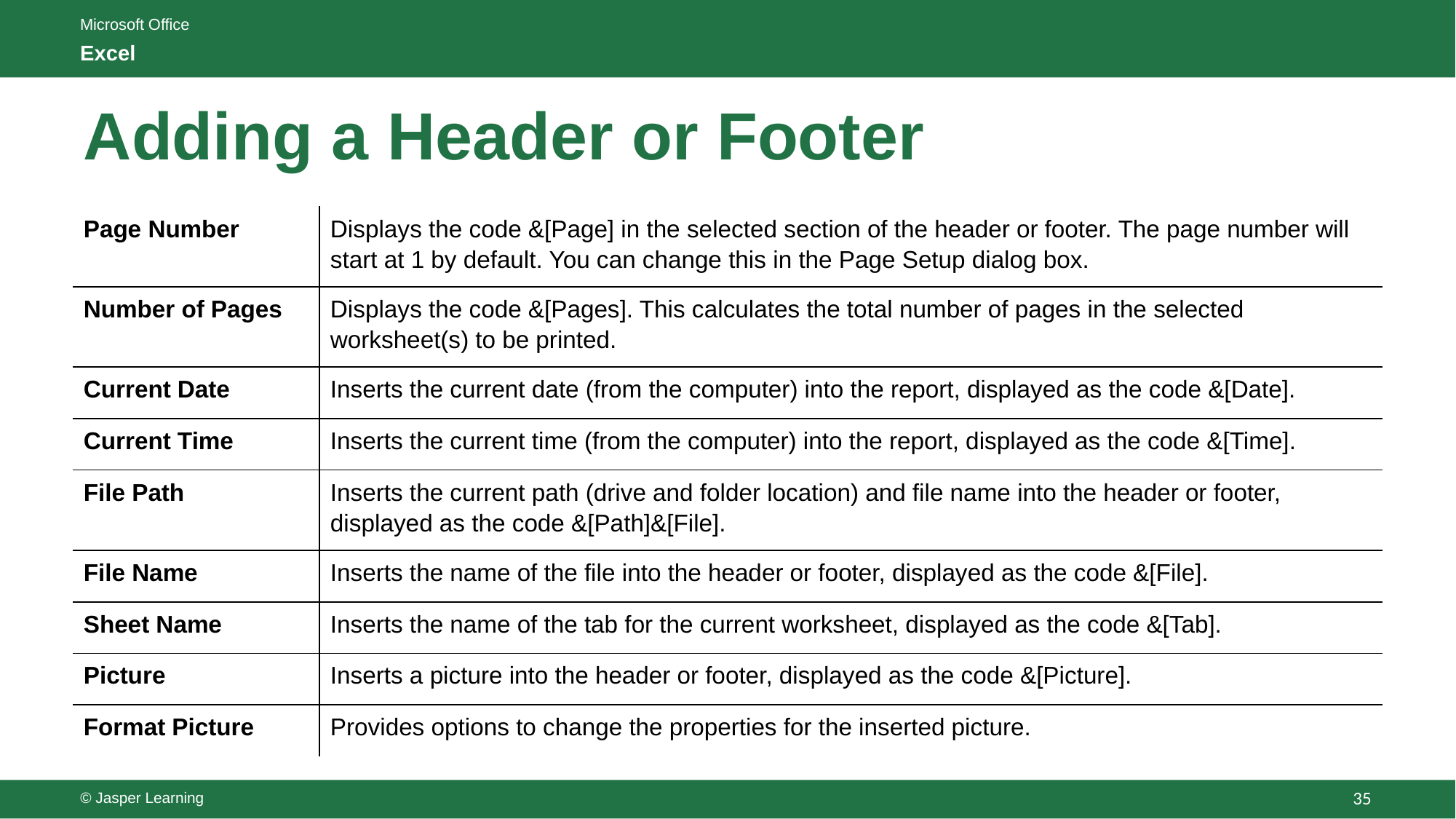

# Adding a Header or Footer
| Page Number | Displays the code &[Page] in the selected section of the header or footer. The page number will start at 1 by default. You can change this in the Page Setup dialog box. |
| --- | --- |
| Number of Pages | Displays the code &[Pages]. This calculates the total number of pages in the selected worksheet(s) to be printed. |
| Current Date | Inserts the current date (from the computer) into the report, displayed as the code &[Date]. |
| Current Time | Inserts the current time (from the computer) into the report, displayed as the code &[Time]. |
| File Path | Inserts the current path (drive and folder location) and file name into the header or footer, displayed as the code &[Path]&[File]. |
| File Name | Inserts the name of the file into the header or footer, displayed as the code &[File]. |
| Sheet Name | Inserts the name of the tab for the current worksheet, displayed as the code &[Tab]. |
| Picture | Inserts a picture into the header or footer, displayed as the code &[Picture]. |
| Format Picture | Provides options to change the properties for the inserted picture. |
© Jasper Learning
35